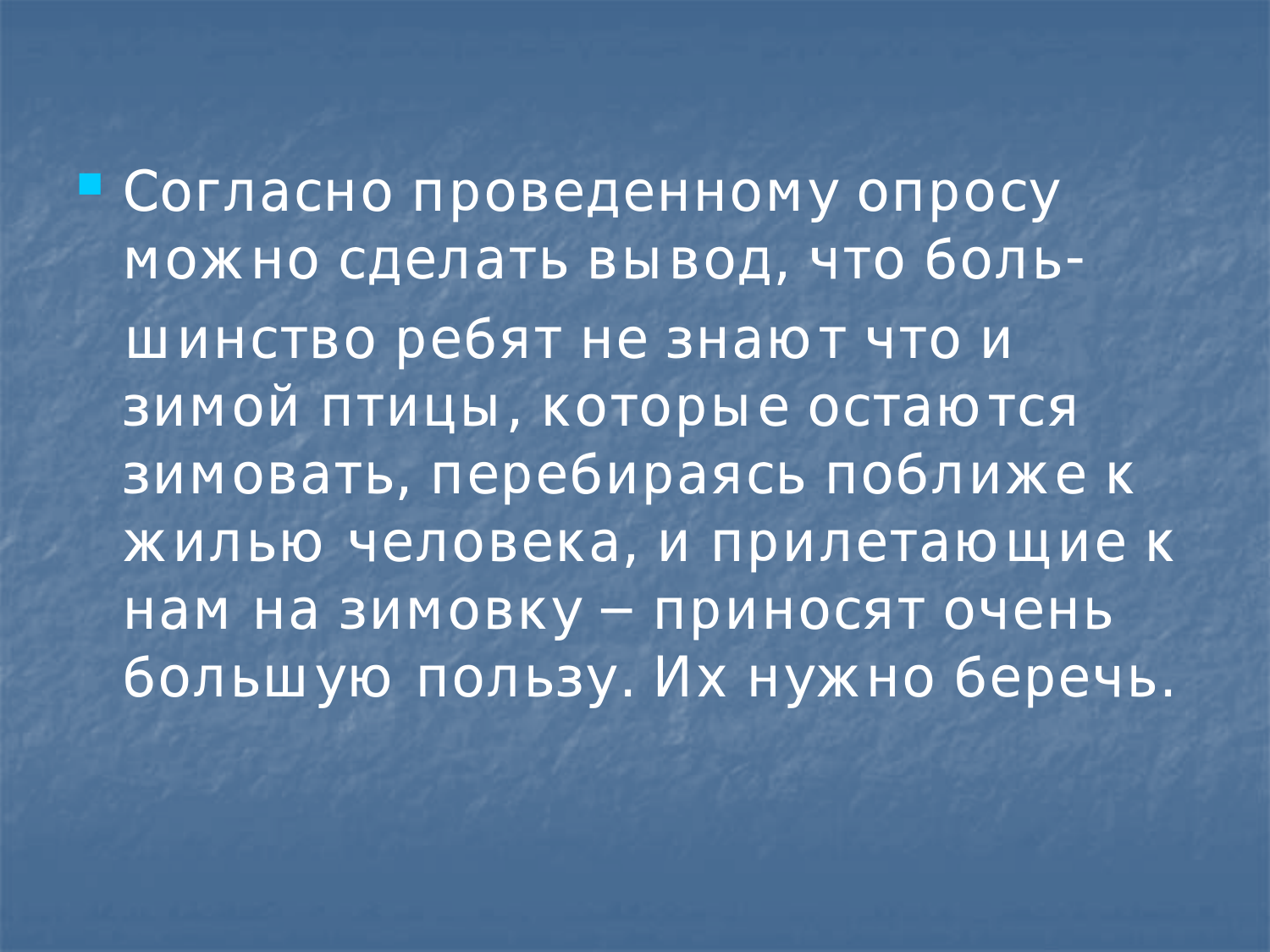

Согласно проведенному опросу можно сделать вывод, что боль-
   шинство ребят не знают что и зимой птицы, которые остаются зимовать, перебираясь поближе к жилью человека, и прилетающие к нам на зимовку – приносят очень большую пользу. Их нужно беречь.